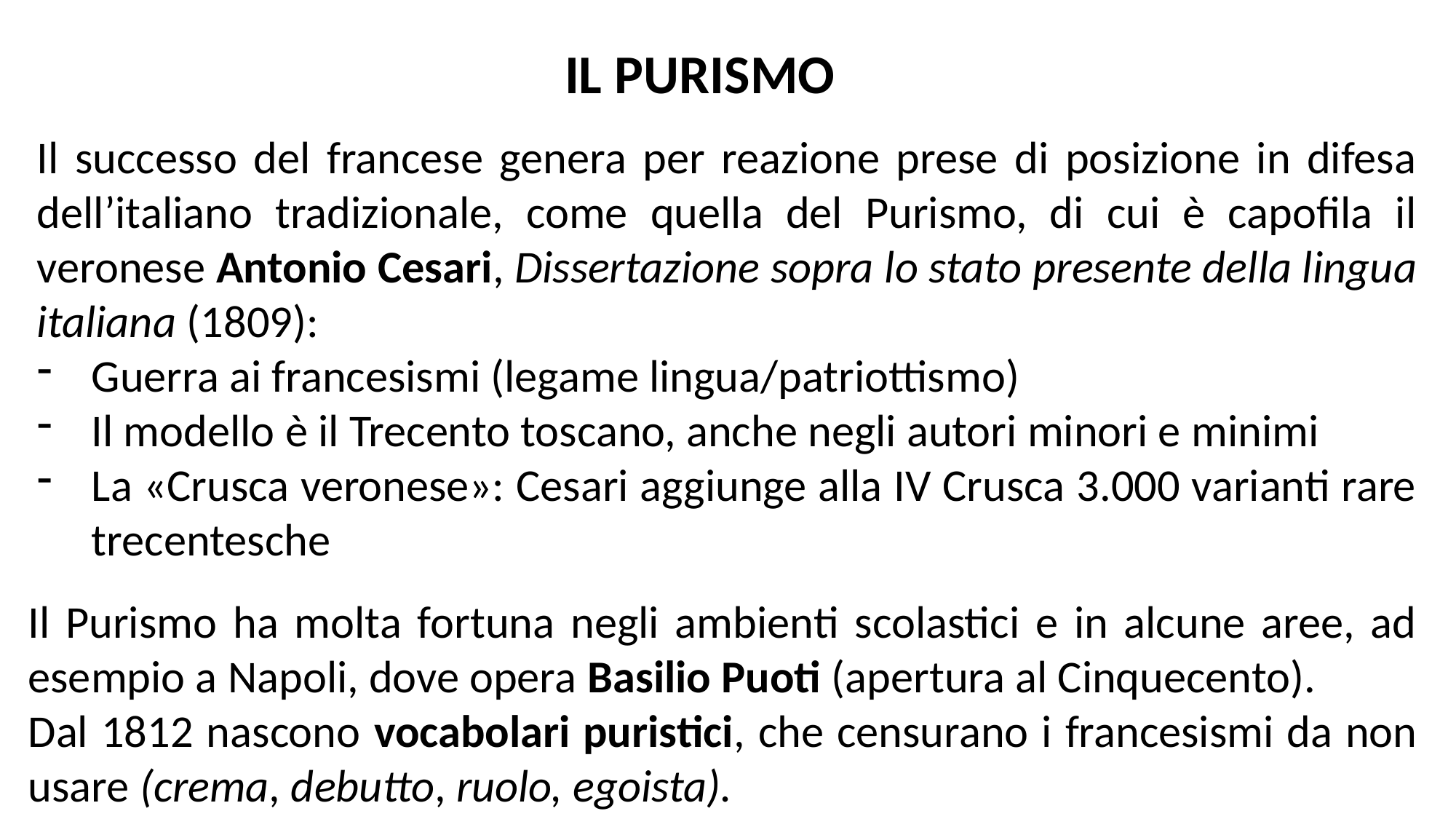

IL PURISMO
Il successo del francese genera per reazione prese di posizione in difesa dell’italiano tradizionale, come quella del Purismo, di cui è capofila il veronese Antonio Cesari, Dissertazione sopra lo stato presente della lingua italiana (1809):
Guerra ai francesismi (legame lingua/patriottismo)
Il modello è il Trecento toscano, anche negli autori minori e minimi
La «Crusca veronese»: Cesari aggiunge alla IV Crusca 3.000 varianti rare trecentesche
Il Purismo ha molta fortuna negli ambienti scolastici e in alcune aree, ad esempio a Napoli, dove opera Basilio Puoti (apertura al Cinquecento).
Dal 1812 nascono vocabolari puristici, che censurano i francesismi da non usare (crema, debutto, ruolo, egoista).